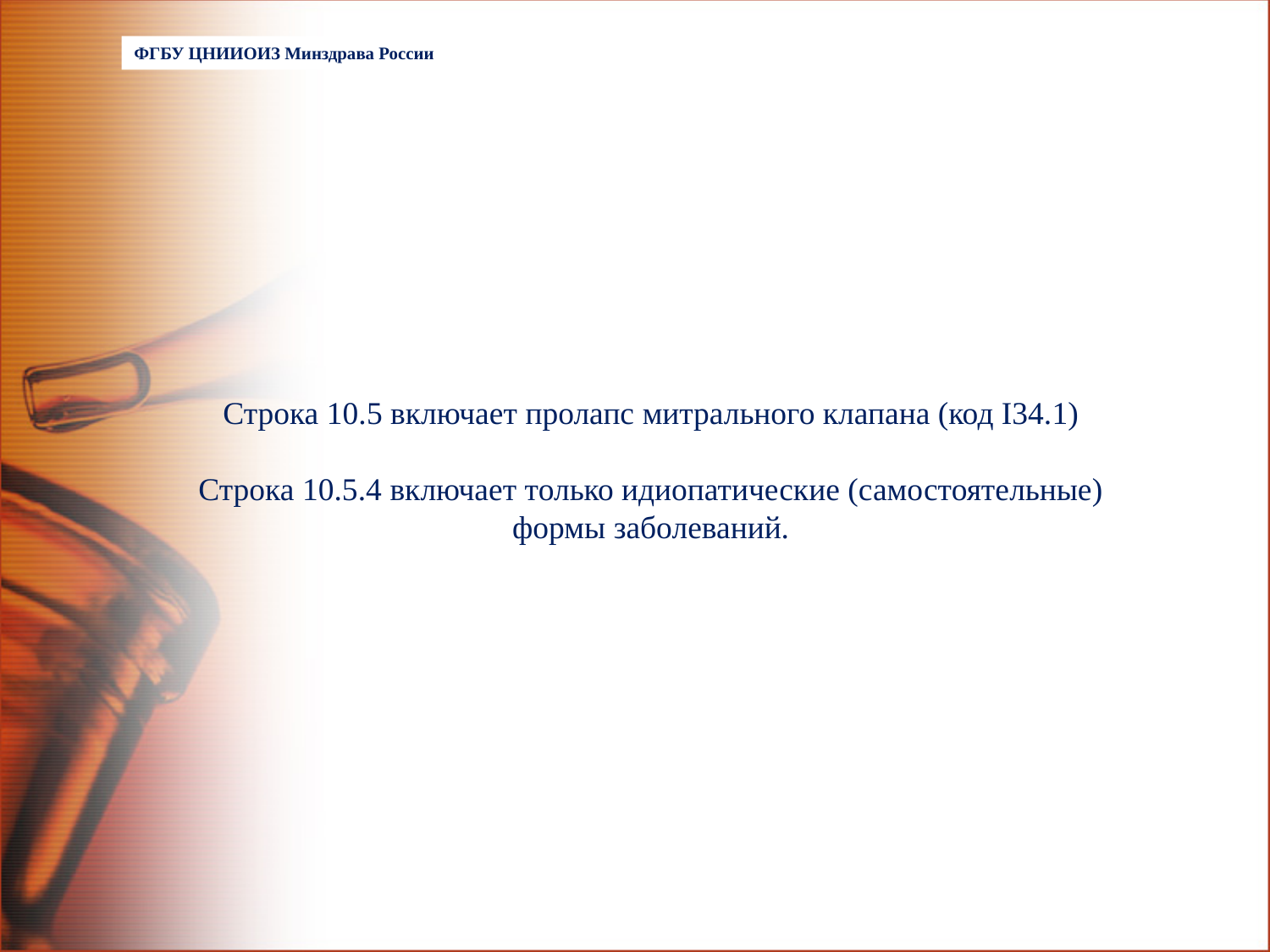

ФГБУ ЦНИИОИЗ Минздрава России
Строка 10.5 включает пролапс митрального клапана (код I34.1)
Строка 10.5.4 включает только идиопатические (самостоятельные)
формы заболеваний.